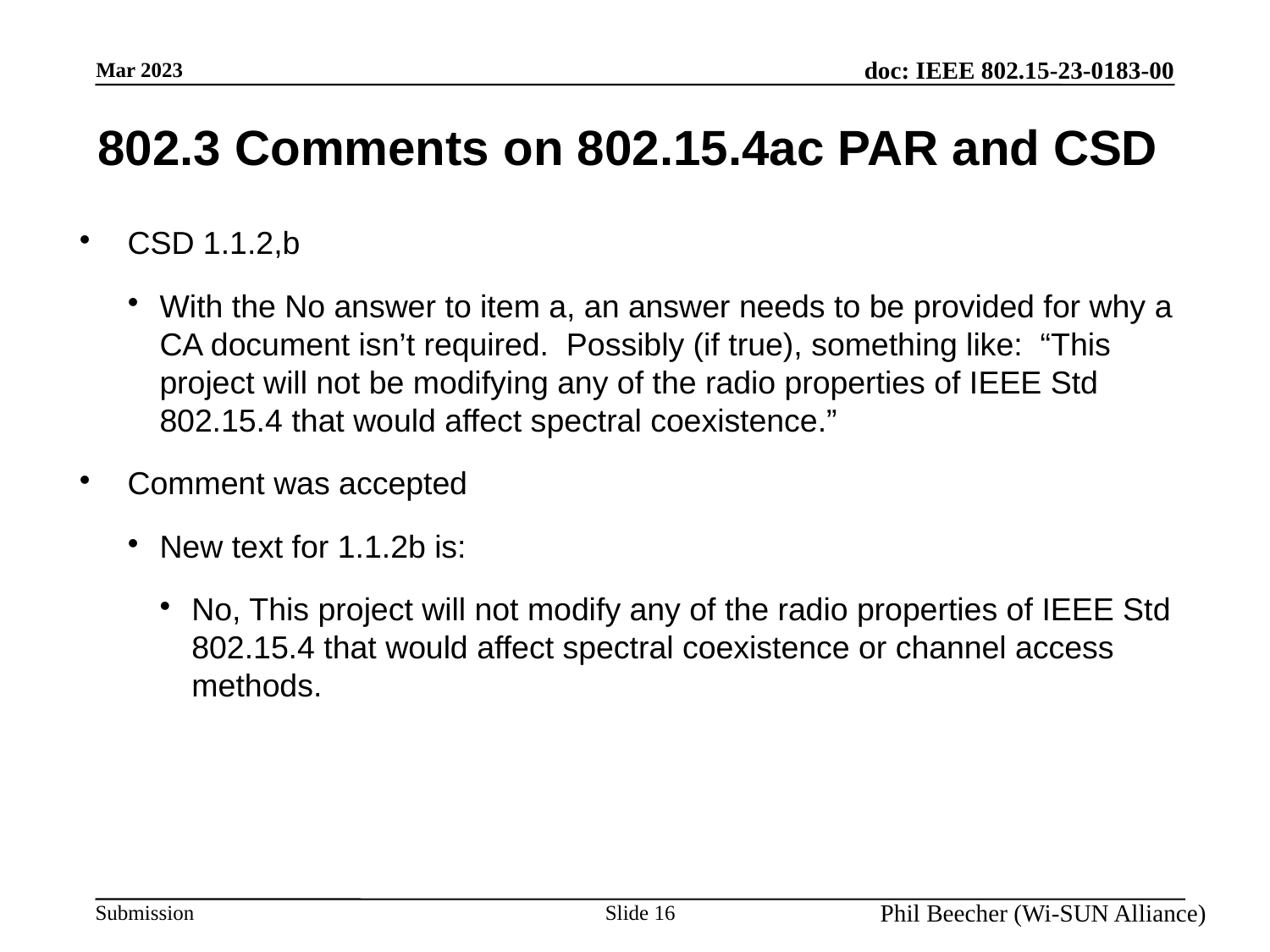

802.3 Comments on 802.15.4ac PAR and CSD
CSD 1.1.2,b
With the No answer to item a, an answer needs to be provided for why a CA document isn’t required.  Possibly (if true), something like:  “This project will not be modifying any of the radio properties of IEEE Std 802.15.4 that would affect spectral coexistence.”
Comment was accepted
New text for 1.1.2b is:
No, This project will not modify any of the radio properties of IEEE Std 802.15.4 that would affect spectral coexistence or channel access methods.
Slide 16